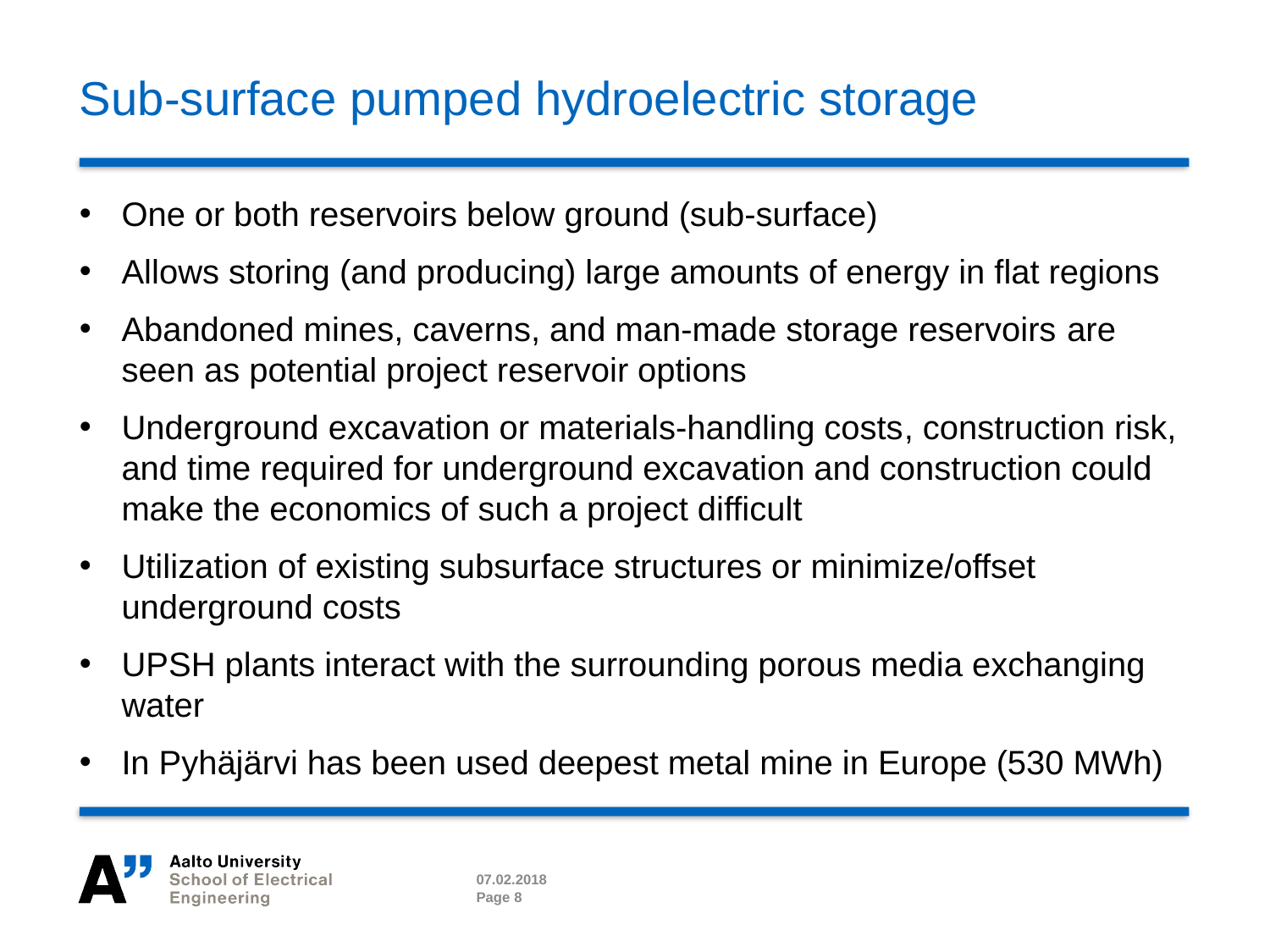

# Sub-surface pumped hydroelectric storage
One or both reservoirs below ground (sub-surface)
Allows storing (and producing) large amounts of energy in flat regions
Abandoned mines, caverns, and man-made storage reservoirs are seen as potential project reservoir options
Underground excavation or materials-handling costs, construction risk, and time required for underground excavation and construction could make the economics of such a project difficult
Utilization of existing subsurface structures or minimize/offset underground costs
UPSH plants interact with the surrounding porous media exchanging water
In Pyhäjärvi has been used deepest metal mine in Europe (530 MWh)

07.02.2018
Page 8